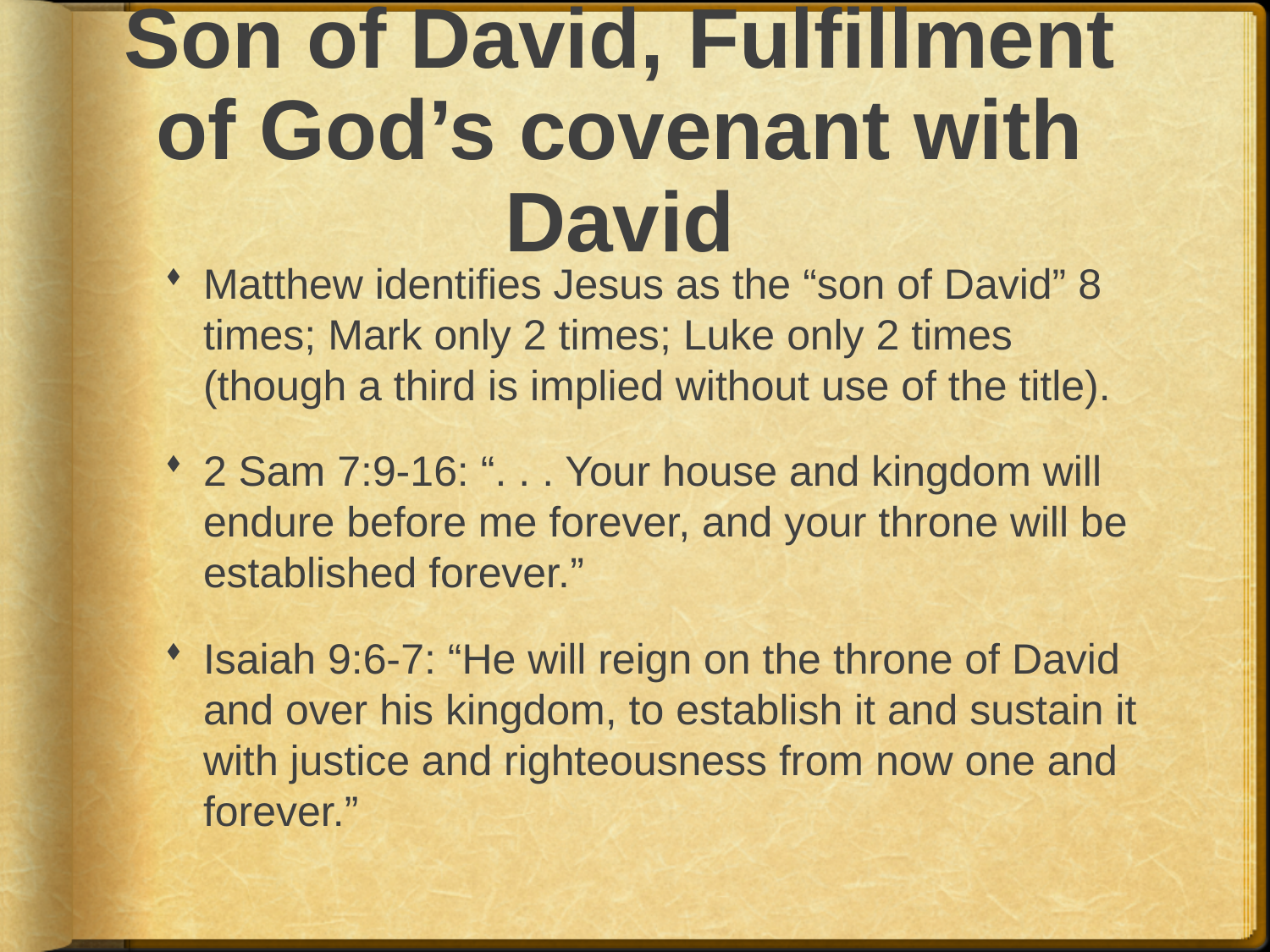

# Son of David, Fulfillment of God’s covenant with David
Matthew identifies Jesus as the “son of David” 8 times; Mark only 2 times; Luke only 2 times (though a third is implied without use of the title).
2 Sam 7:9-16: “. . . Your house and kingdom will endure before me forever, and your throne will be established forever.”
Isaiah 9:6-7: “He will reign on the throne of David and over his kingdom, to establish it and sustain it with justice and righteousness from now one and forever.”